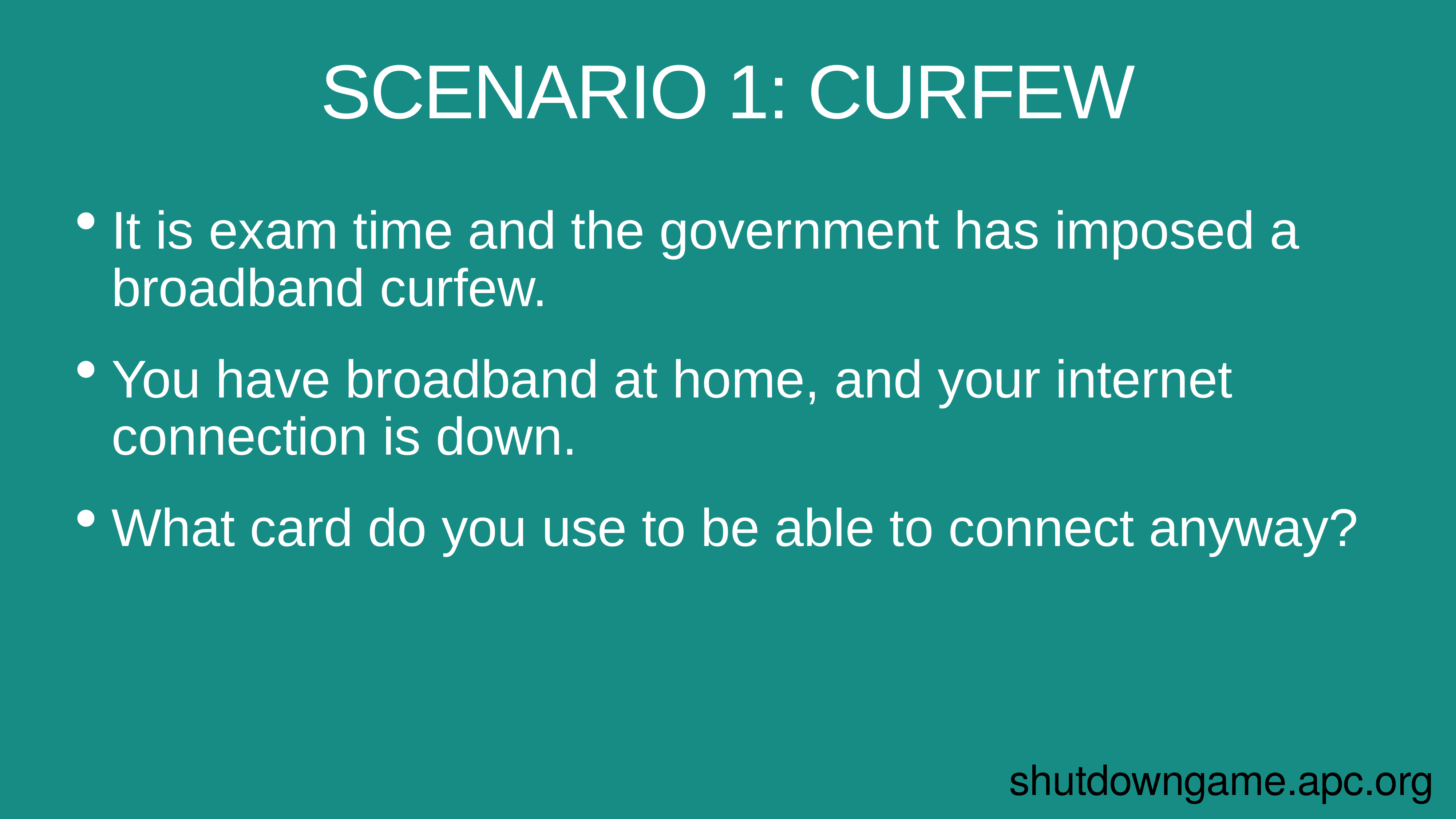

# Scenario 1: Curfew
It is exam time and the government has imposed a broadband curfew.
You have broadband at home, and your internet connection is down.
What card do you use to be able to connect anyway?
shutdowngame.apc.org